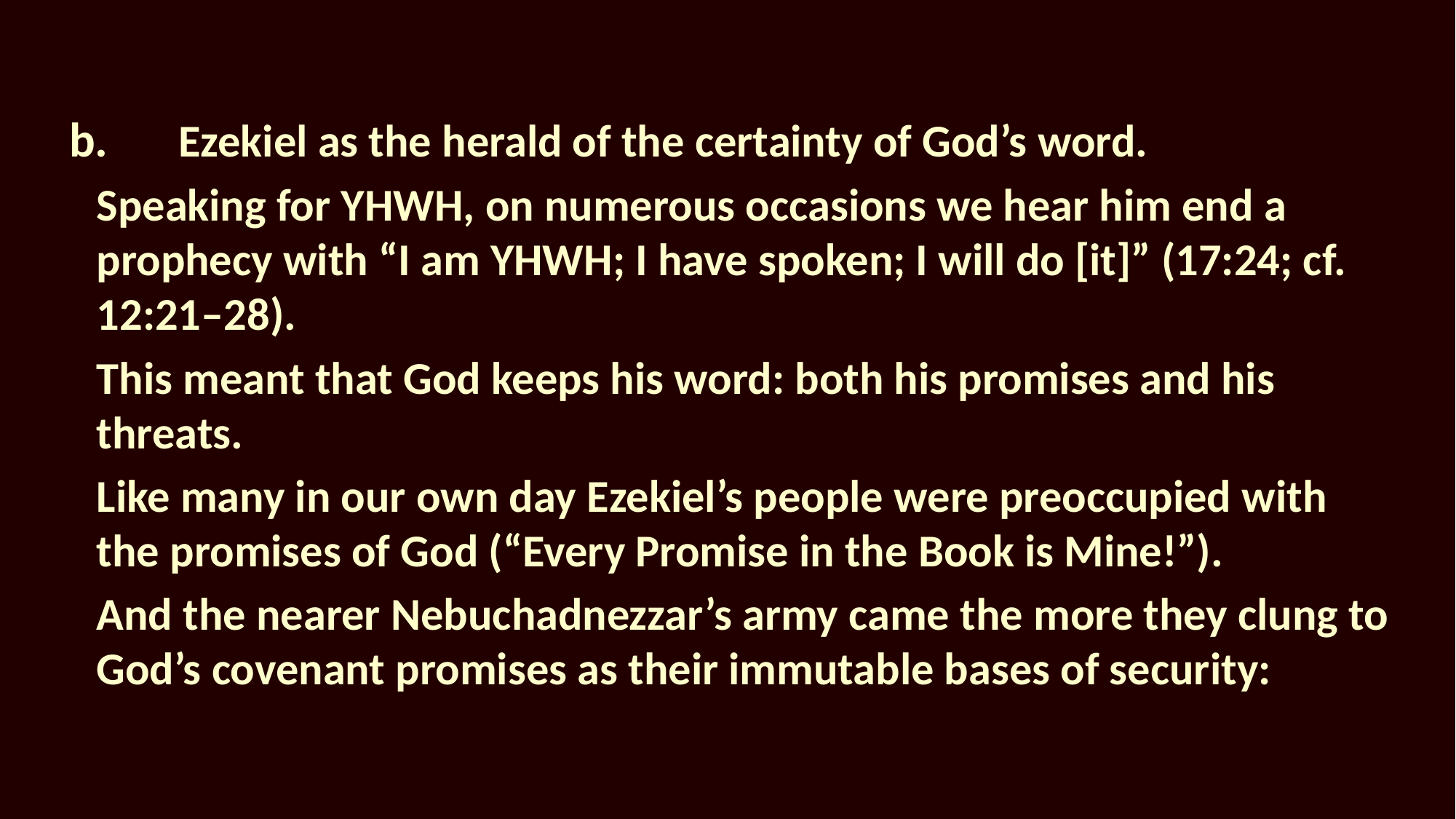

b.	Ezekiel as the herald of the certainty of God’s word.
Speaking for YHWH, on numerous occasions we hear him end a prophecy with “I am YHWH; I have spoken; I will do [it]” (17:24; cf. 12:21–28).
This meant that God keeps his word: both his promises and his threats.
Like many in our own day Ezekiel’s people were preoccupied with the promises of God (“Every Promise in the Book is Mine!”).
And the nearer Nebuchadnezzar’s army came the more they clung to God’s covenant promises as their immutable bases of security: